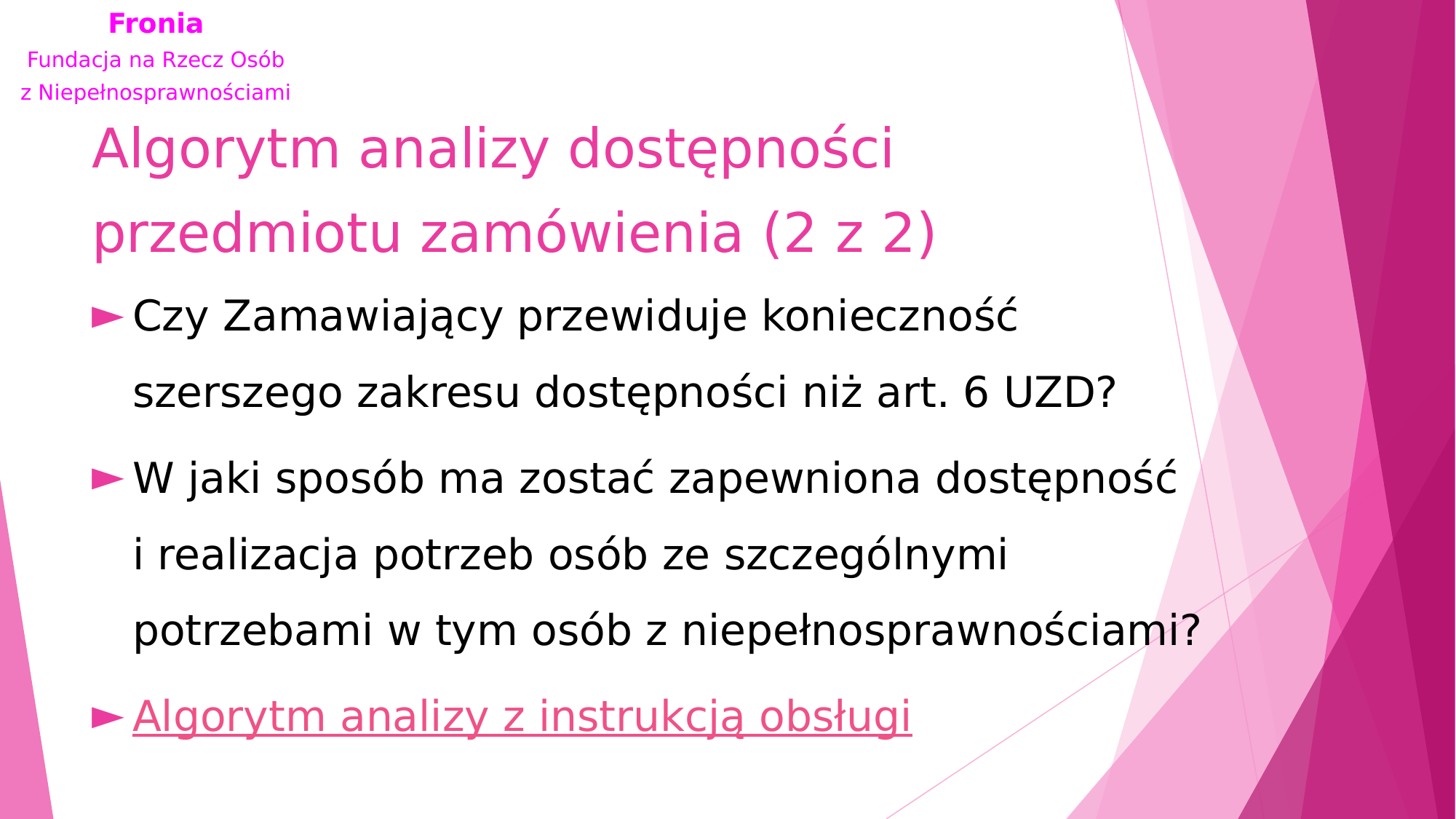

# Algorytm analizy dostępności przedmiotu zamówienia (2 z 2)
Czy Zamawiający przewiduje konieczność szerszego zakresu dostępności niż art. 6 UZD?
W jaki sposób ma zostać zapewniona dostępność i realizacja potrzeb osób ze szczególnymi potrzebami w tym osób z niepełnosprawnościami?
Algorytm analizy z instrukcją obsługi